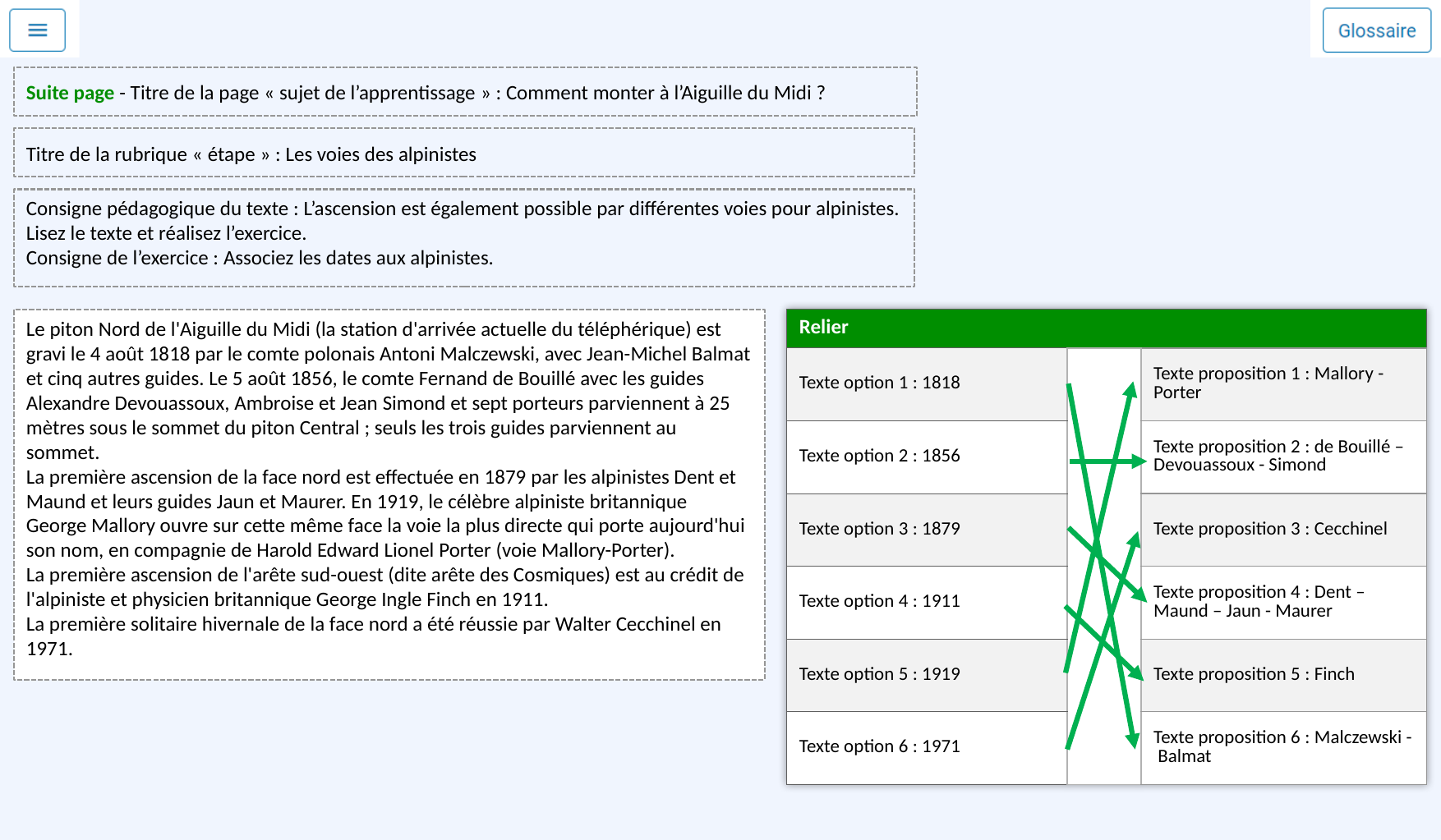

Suite page - Titre de la page « sujet de l’apprentissage » : Comment monter à l’Aiguille du Midi ?
Titre de la rubrique « étape » : Les voies des alpinistes
Consigne pédagogique du texte : L’ascension est également possible par différentes voies pour alpinistes. Lisez le texte et réalisez l’exercice.
Consigne de l’exercice : Associez les dates aux alpinistes.
| Relier |  |  |
| --- | --- | --- |
| Texte option 1 : 1818 |  | Texte proposition 1 : Mallory - Porter |
| Texte option 2 : 1856 |  | Texte proposition 2 : de Bouillé – Devouassoux - Simond |
| Texte option 3 : 1879 |  | Texte proposition 3 : Cecchinel |
| Texte option 4 : 1911 |  | Texte proposition 4 : Dent – Maund – Jaun - Maurer |
| Texte option 5 : 1919 |  | Texte proposition 5 : Finch |
| Texte option 6 : 1971 |  | Texte proposition 6 : Malczewski - Balmat |
Le piton Nord de l'Aiguille du Midi (la station d'arrivée actuelle du téléphérique) est gravi le 4 août 1818 par le comte polonais Antoni Malczewski, avec Jean-Michel Balmat et cinq autres guides. Le 5 août 1856, le comte Fernand de Bouillé avec les guides Alexandre Devouassoux, Ambroise et Jean Simond et sept porteurs parviennent à 25 mètres sous le sommet du piton Central ; seuls les trois guides parviennent au sommet.
La première ascension de la face nord est effectuée en 1879 par les alpinistes Dent et Maund et leurs guides Jaun et Maurer. En 1919, le célèbre alpiniste britannique George Mallory ouvre sur cette même face la voie la plus directe qui porte aujourd'hui son nom, en compagnie de Harold Edward Lionel Porter (voie Mallory-Porter).
La première ascension de l'arête sud-ouest (dite arête des Cosmiques) est au crédit de l'alpiniste et physicien britannique George Ingle Finch en 1911.
La première solitaire hivernale de la face nord a été réussie par Walter Cecchinel en 1971.